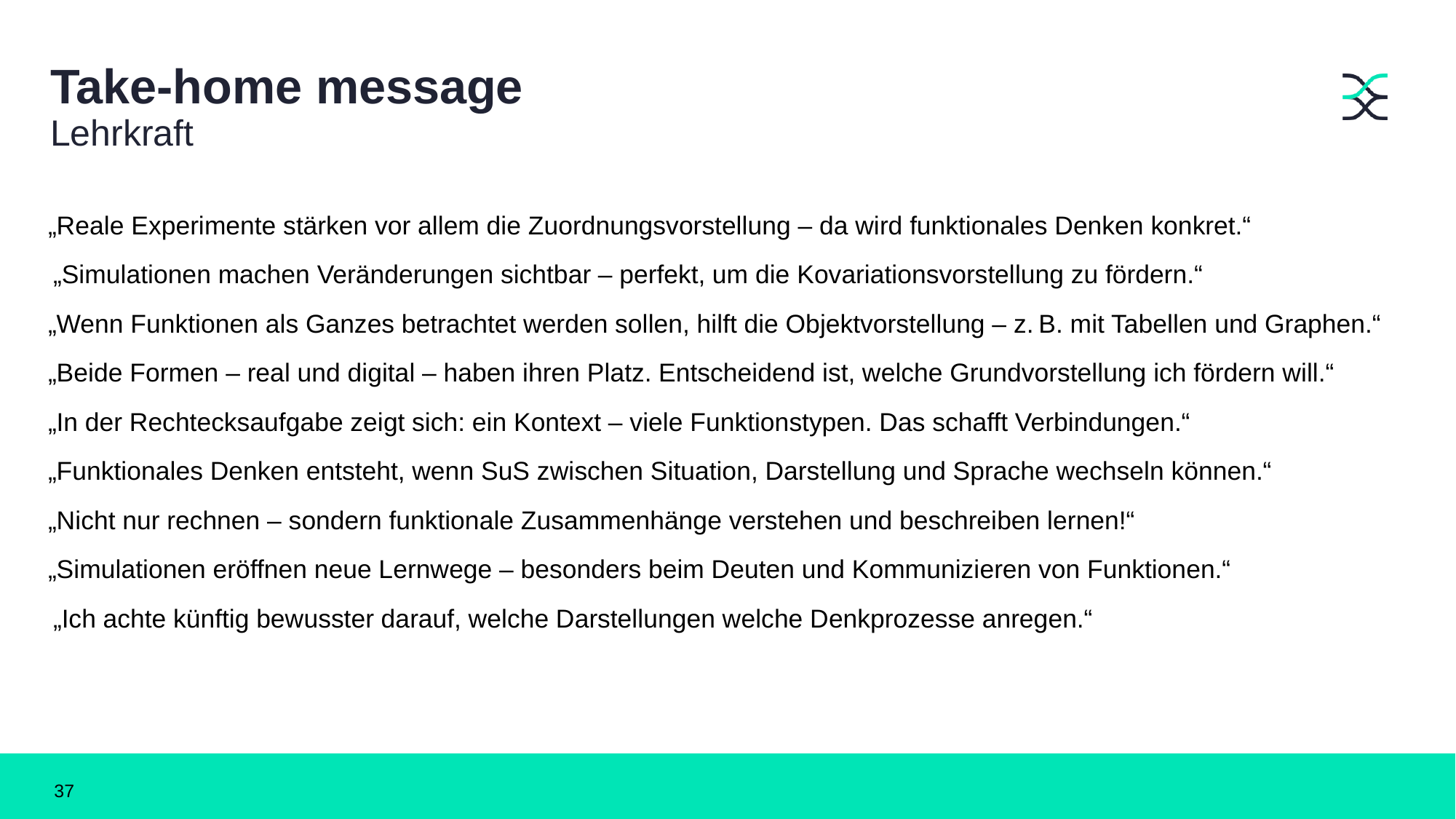

# Take-home message Lehrkraft
„Reale Experimente stärken vor allem die Zuordnungsvorstellung – da wird funktionales Denken konkret.“
 „Simulationen machen Veränderungen sichtbar – perfekt, um die Kovariationsvorstellung zu fördern.“
„Wenn Funktionen als Ganzes betrachtet werden sollen, hilft die Objektvorstellung – z. B. mit Tabellen und Graphen.“
„Beide Formen – real und digital – haben ihren Platz. Entscheidend ist, welche Grundvorstellung ich fördern will.“
„In der Rechtecksaufgabe zeigt sich: ein Kontext – viele Funktionstypen. Das schafft Verbindungen.“
„Funktionales Denken entsteht, wenn SuS zwischen Situation, Darstellung und Sprache wechseln können.“
„Nicht nur rechnen – sondern funktionale Zusammenhänge verstehen und beschreiben lernen!“
„Simulationen eröffnen neue Lernwege – besonders beim Deuten und Kommunizieren von Funktionen.“
 „Ich achte künftig bewusster darauf, welche Darstellungen welche Denkprozesse anregen.“
37